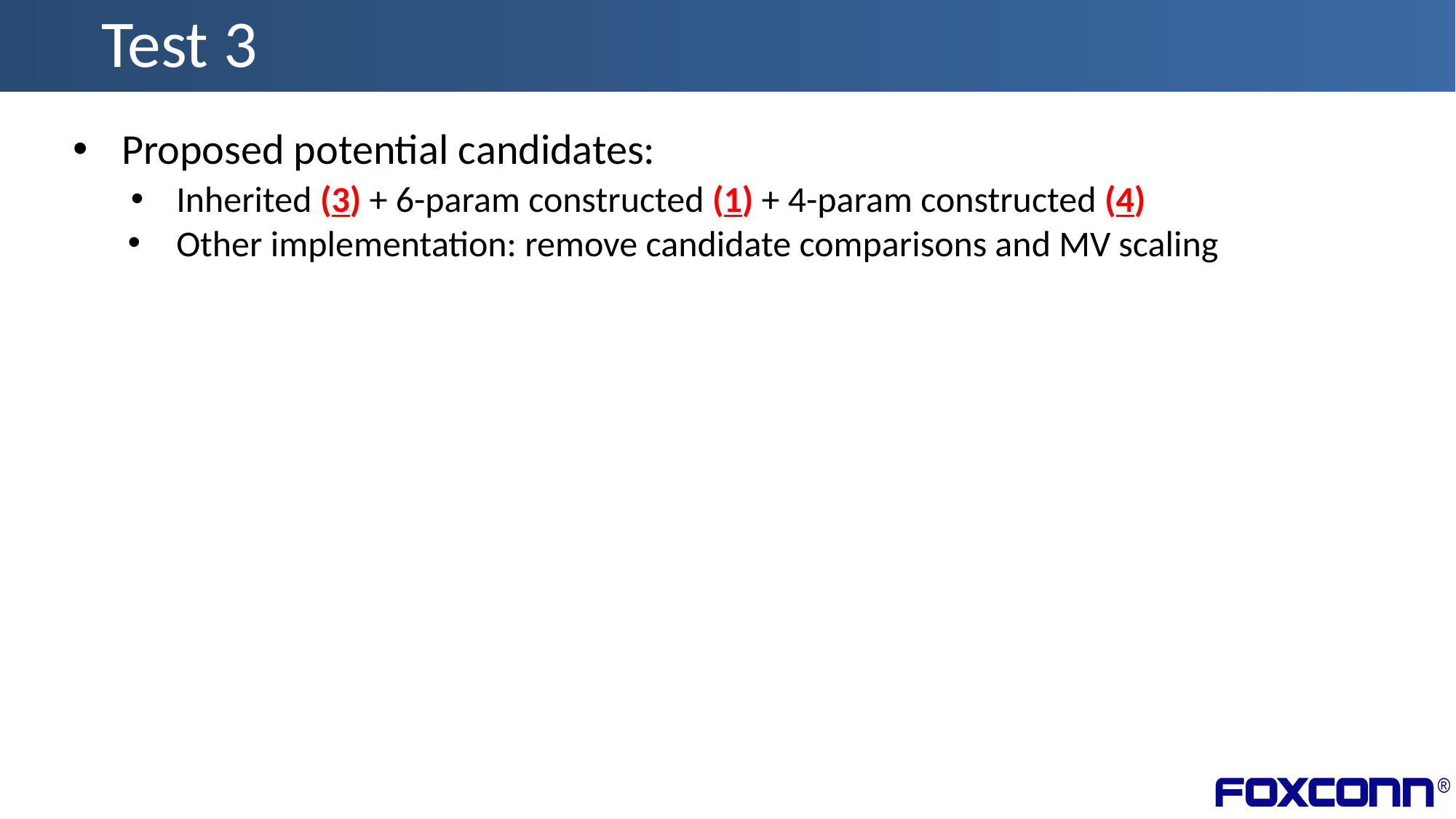

# Test 3
Proposed potential candidates:
Inherited (3) + 6-param constructed (1) + 4-param constructed (4)
Other implementation: remove candidate comparisons and MV scaling
12